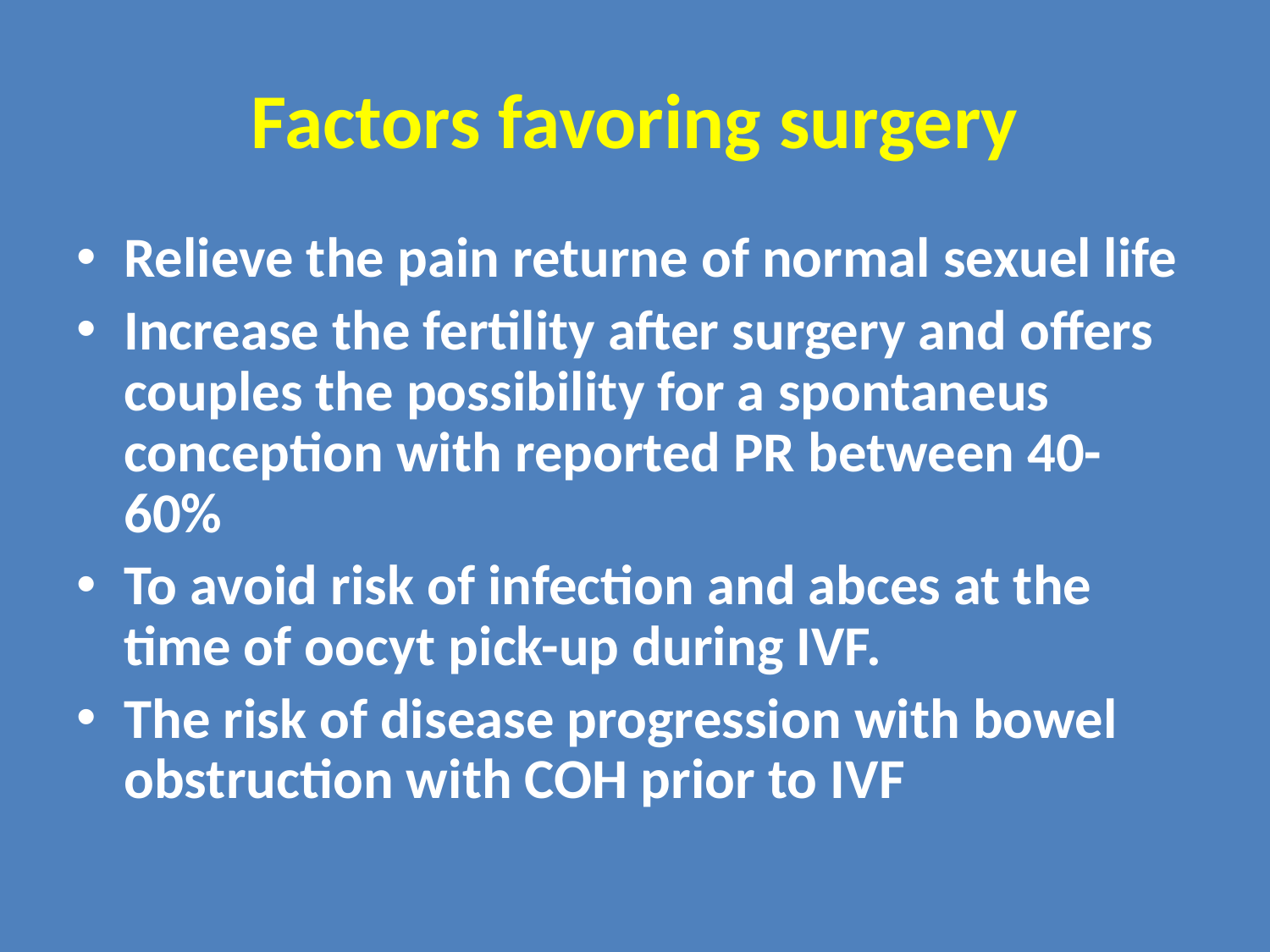

# Factors favoring surgery
Relieve the pain returne of normal sexuel life
Increase the fertility after surgery and offers couples the possibility for a spontaneus conception with reported PR between 40-60%
To avoid risk of infection and abces at the time of oocyt pick-up during IVF.
The risk of disease progression with bowel obstruction with COH prior to IVF